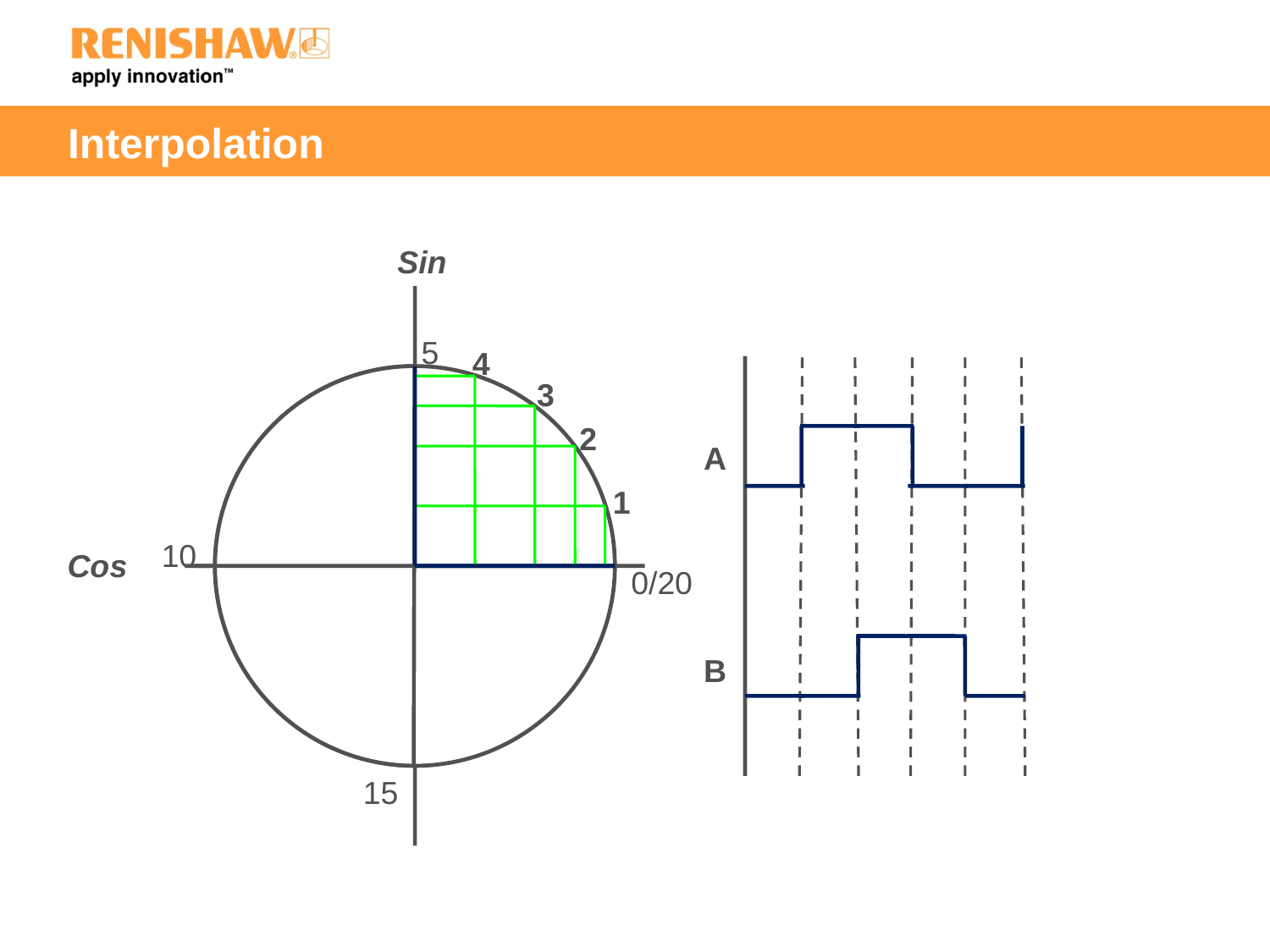

# Interpolation
Sin

5
4

3

2

A

1

10
Cos
0/20

B

15